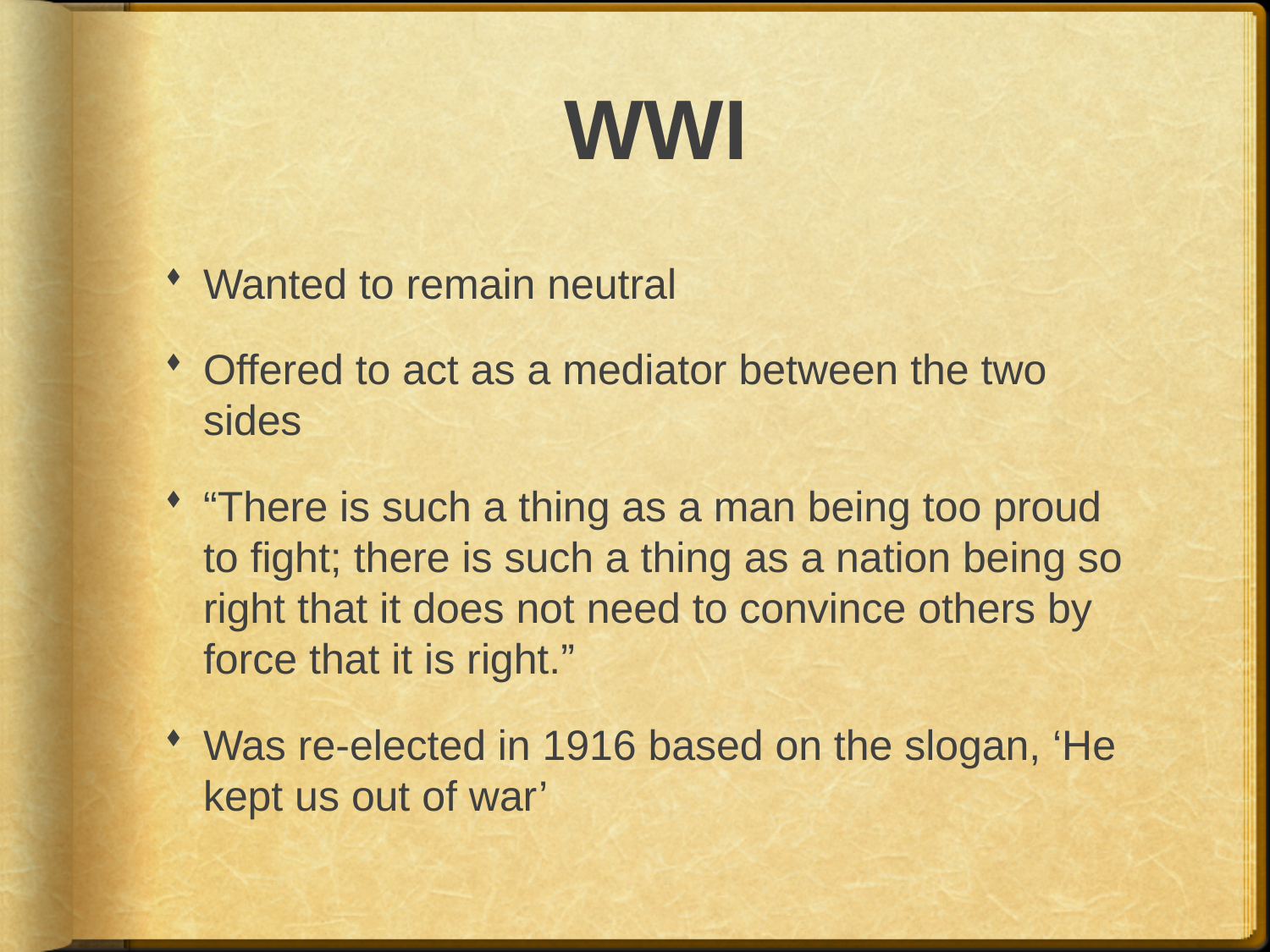

# WWI
Wanted to remain neutral
Offered to act as a mediator between the two sides
“There is such a thing as a man being too proud to fight; there is such a thing as a nation being so right that it does not need to convince others by force that it is right.”
Was re-elected in 1916 based on the slogan, ‘He kept us out of war’